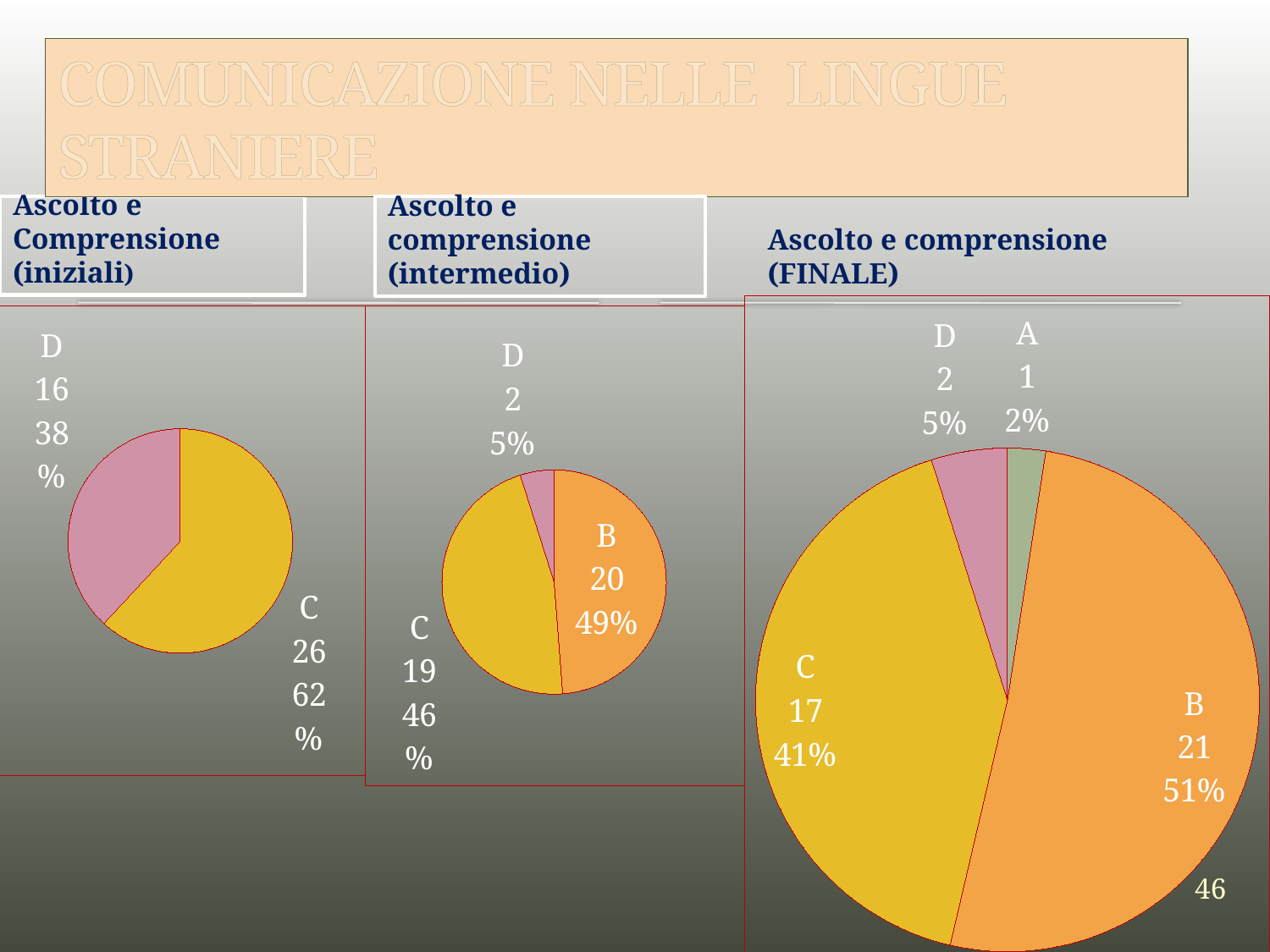

# COMUNICAZIONE NELLE  LINGUE STRANIERE
Ascolto e
Comprensione
(iniziali)
Ascolto e comprensione
(intermedio)
Ascolto e comprensione
(FINALE)

### Chart

| Category | Vendite |
|---|---|
| A | 1.0 |
| B | 21.0 |
| C | 17.0 |
| D | 2.0 |

### Chart

| Category | Vendite |
|---|---|
| A | 0.0 |
| B | 20.0 |
| C | 19.0 |
| D | 2.0 |

### Chart

| Category | Vendite |
|---|---|
| A | 0.0 |
| B | 0.0 |
| C | 26.0 |
| D | 16.0 |
46